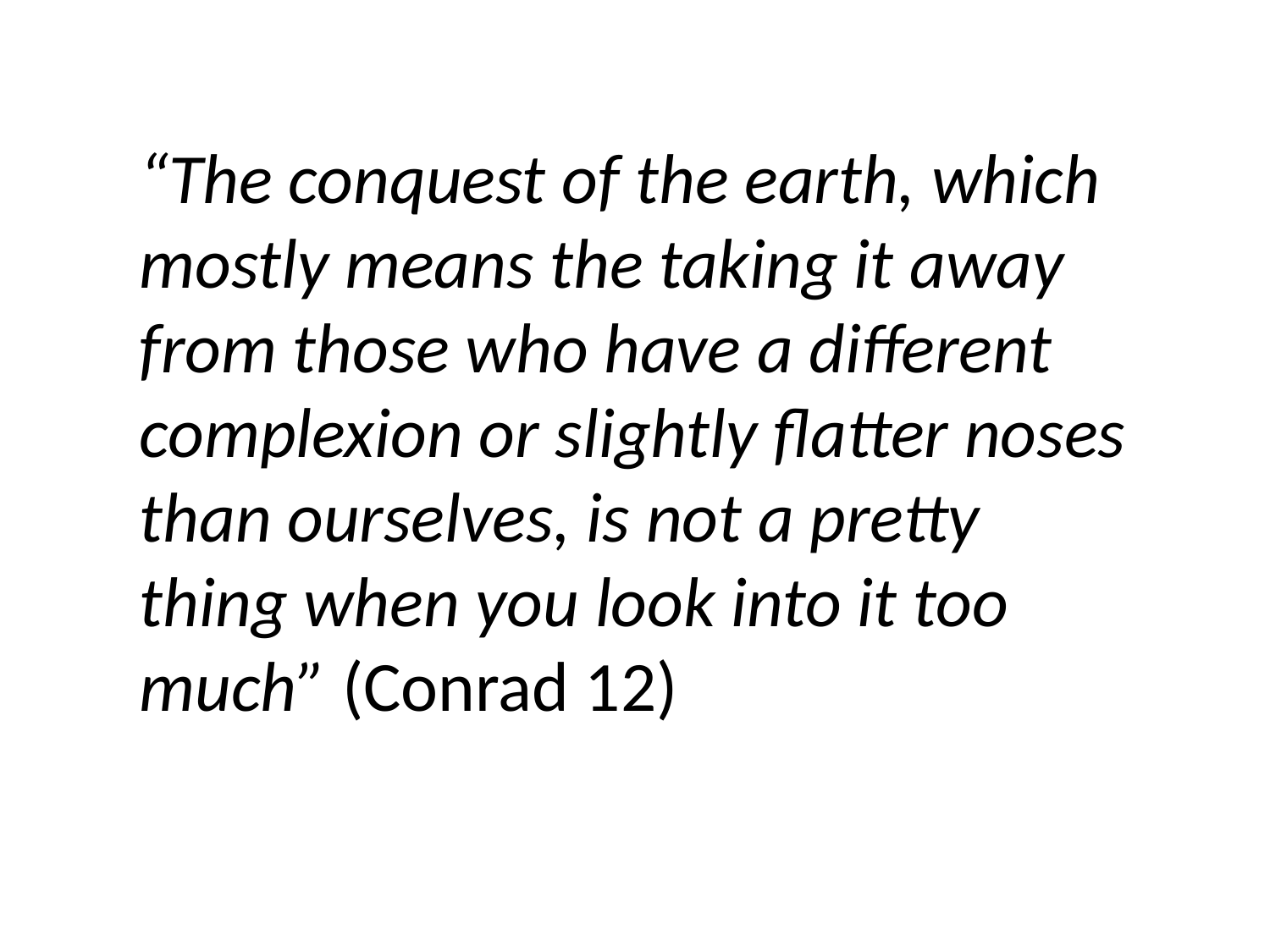

“The conquest of the earth, which mostly means the taking it away from those who have a different complexion or slightly flatter noses than ourselves, is not a pretty thing when you look into it too much” (Conrad 12)